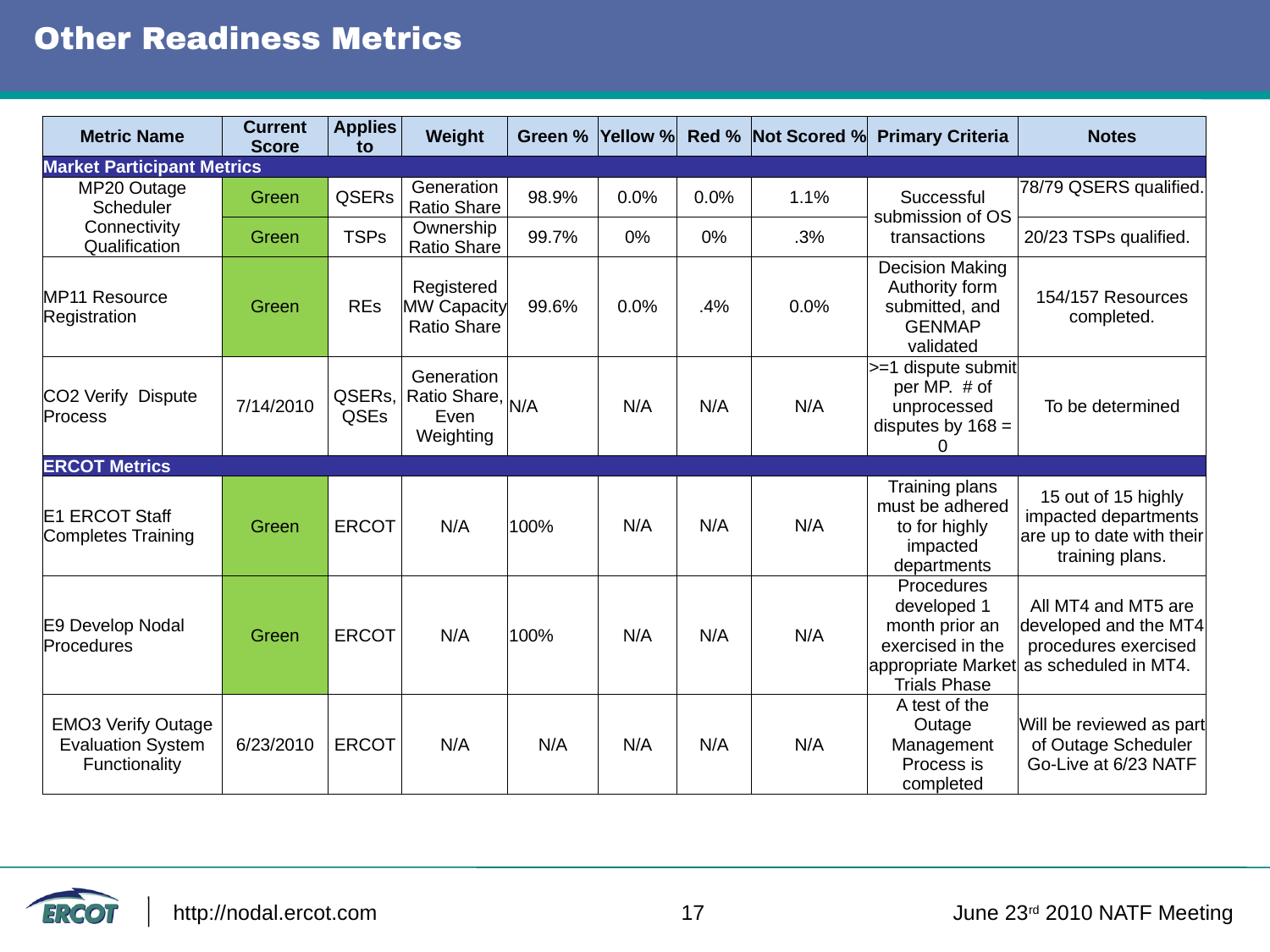

# Other Readiness Metrics
| Metric Name | Current Score | Applies to | Weight | Green % | Yellow % | Red % | Not Scored % | Primary Criteria | Notes |
| --- | --- | --- | --- | --- | --- | --- | --- | --- | --- |
| Market Participant Metrics |  |  |  |  |  |  |  |  |  |
| MP20 Outage Scheduler Connectivity Qualification | Green | QSERs | Generation Ratio Share | 98.9% | 0.0% | 0.0% | 1.1% | Successful submission of OS transactions | 78/79 QSERS qualified. |
|  | Green | TSPs | Ownership Ratio Share | 99.7% | 0% | 0% | .3% |  | 20/23 TSPs qualified. |
| MP11 Resource Registration | Green | REs | Registered MW Capacity Ratio Share | 99.6% | 0.0% | .4% | 0.0% | Decision Making Authority form submitted, and GENMAP validated | 154/157 Resources completed. |
| CO2 Verify Dispute Process | 7/14/2010 | QSERs, QSEs | Generation Ratio Share, Even Weighting | N/A | N/A | N/A | N/A | >=1 dispute submit per MP. # of unprocessed disputes by 168 = 0 | To be determined |
| ERCOT Metrics |  |  |  |  |  |  |  |  |  |
| E1 ERCOT Staff Completes Training | Green | ERCOT | N/A | 100% | N/A | N/A | N/A | Training plans must be adhered to for highly impacted departments | 15 out of 15 highly impacted departments are up to date with their training plans. |
| E9 Develop Nodal Procedures | Green | ERCOT | N/A | 100% | N/A | N/A | N/A | Procedures developed 1 month prior an exercised in the appropriate Market Trials Phase | All MT4 and MT5 are developed and the MT4 procedures exercised as scheduled in MT4. |
| EMO3 Verify Outage Evaluation System Functionality | 6/23/2010 | ERCOT | N/A | N/A | N/A | N/A | N/A | A test of the Outage Management Process is completed | Will be reviewed as part of Outage Scheduler Go-Live at 6/23 NATF |
http://nodal.ercot.com 			17		   June 23rd 2010 NATF Meeting